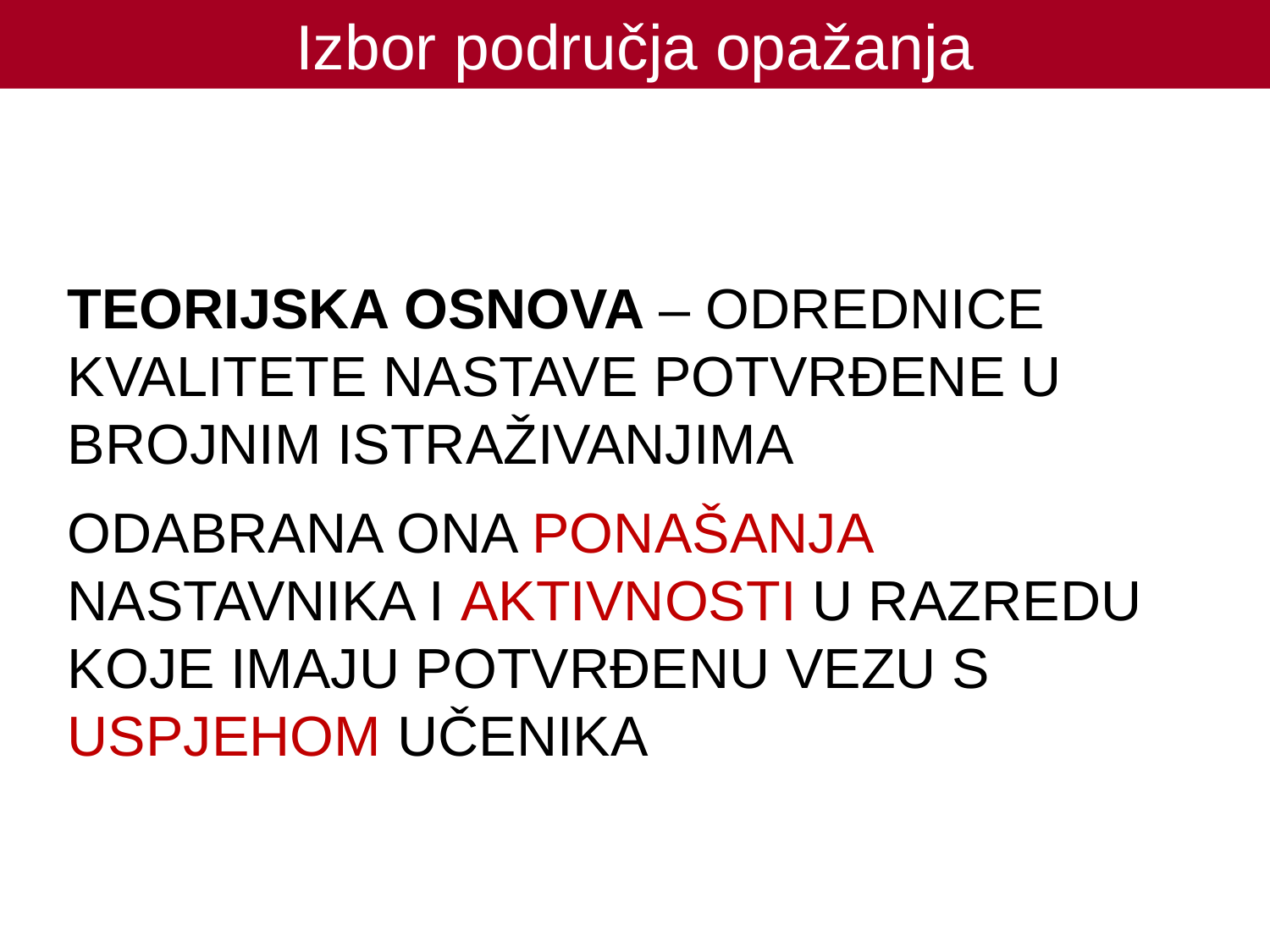

Izbor područja opažanja
Teorijska osnova – odrednice kvalitete nastave potvrđene u brojnim istraživanjima
Odabrana ona ponašanja nastavnika i aktivnosti u razredu koje imaju potvrđenu vezu s uspjehom učenika